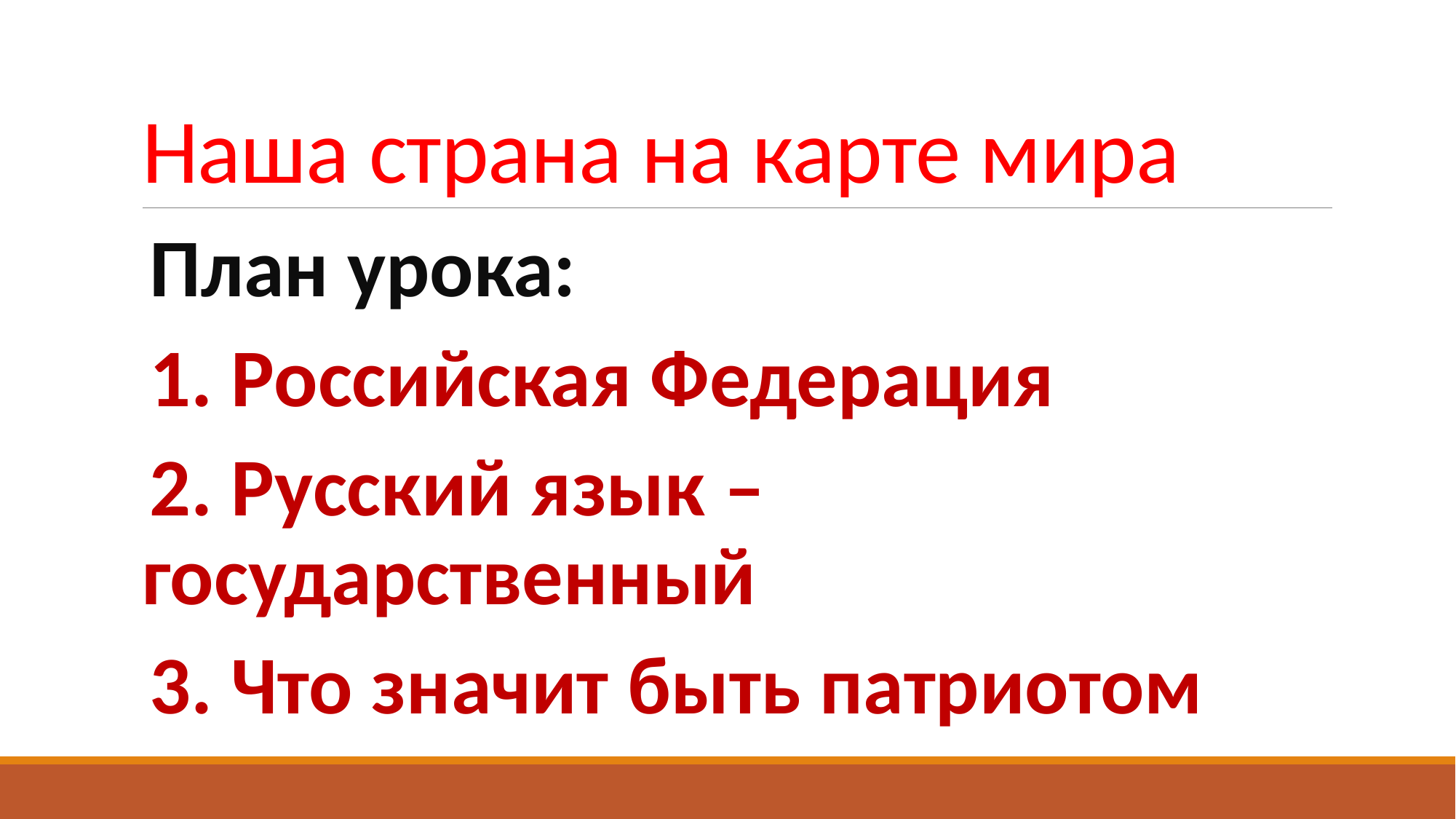

# Наша страна на карте мира
План урока:
1. Российская Федерация
2. Русский язык – государственный
3. Что значит быть патриотом